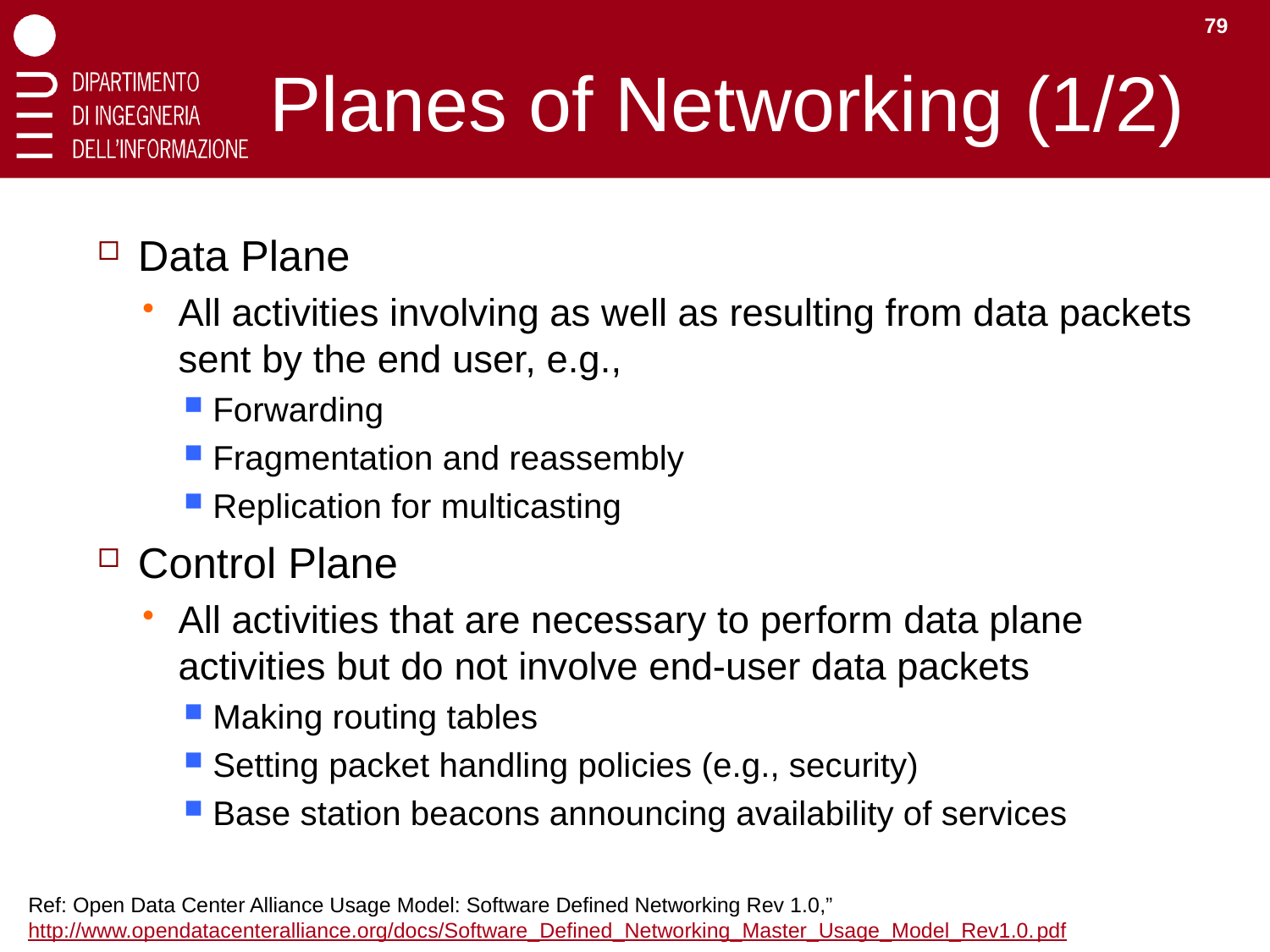

79
# Planes of Networking (1/2)
Data Plane
All activities involving as well as resulting from data packets sent by the end user, e.g.,
Forwarding
Fragmentation and reassembly
Replication for multicasting
Control Plane
All activities that are necessary to perform data plane activities but do not involve end-user data packets
Making routing tables
Setting packet handling policies (e.g., security)
Base station beacons announcing availability of services

Ref: Open Data Center Alliance Usage Model: Software Defined Networking Rev 1.0,”
http://www.opendatacenteralliance.org/docs/Software_Defined_Networking_Master_Usage_Model_Rev1.0.pdf